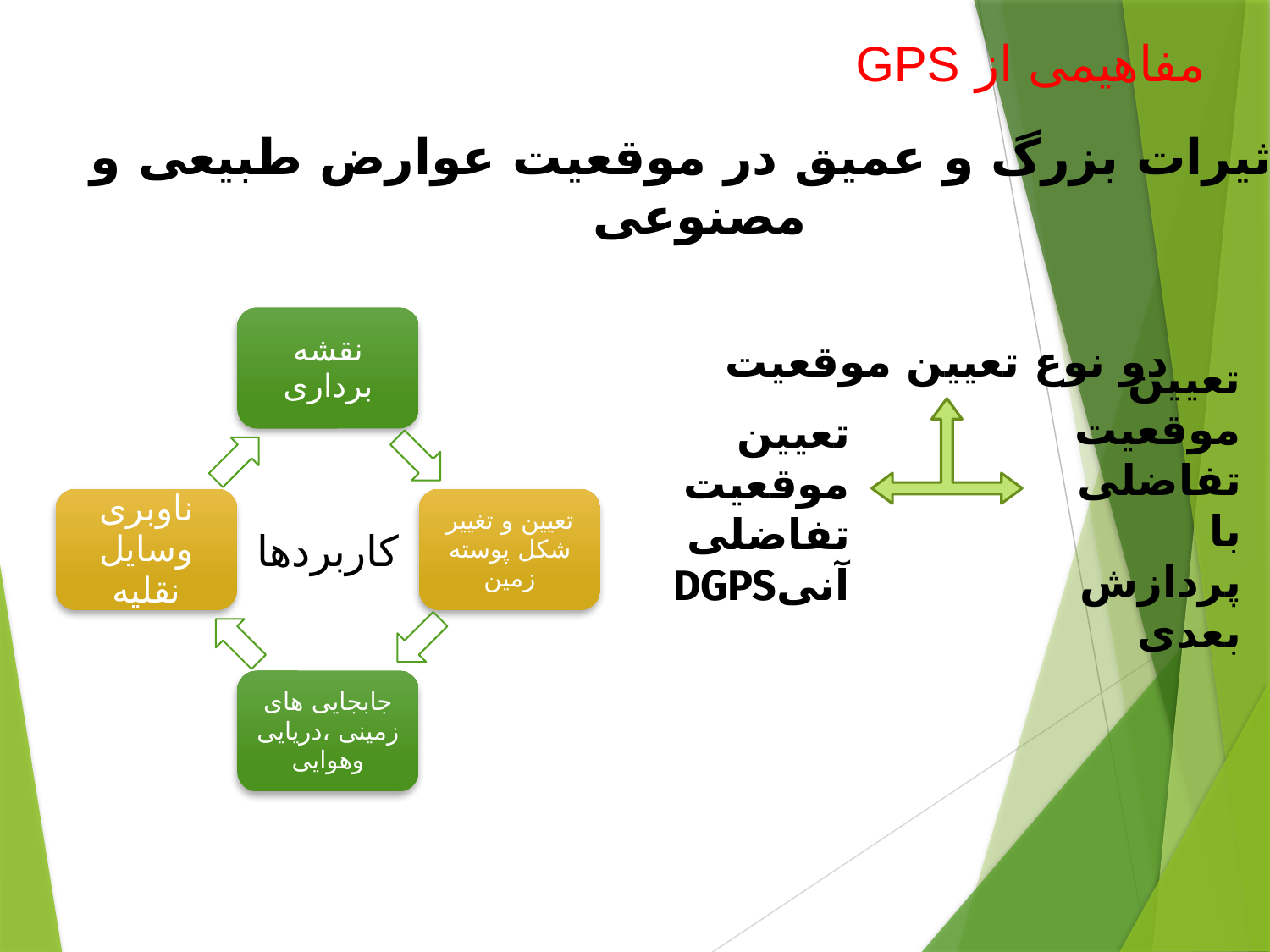

# مفاهیمی از GPS
تاثیرات بزرگ و عمیق در موقعیت عوارض طبیعی و مصنوعی
نقشه برداری
تعیین و تغییر شکل پوسته زمین
جابجایی های زمینی ،دریایی وهوایی
ناوبری وسایل نقلیه
دو نوع تعیین موقعیت
تعیین موقعیت تفاضلی با پردازش بعدی
تعیین موقعیت تفاضلی آنیDGPS

کاربردها